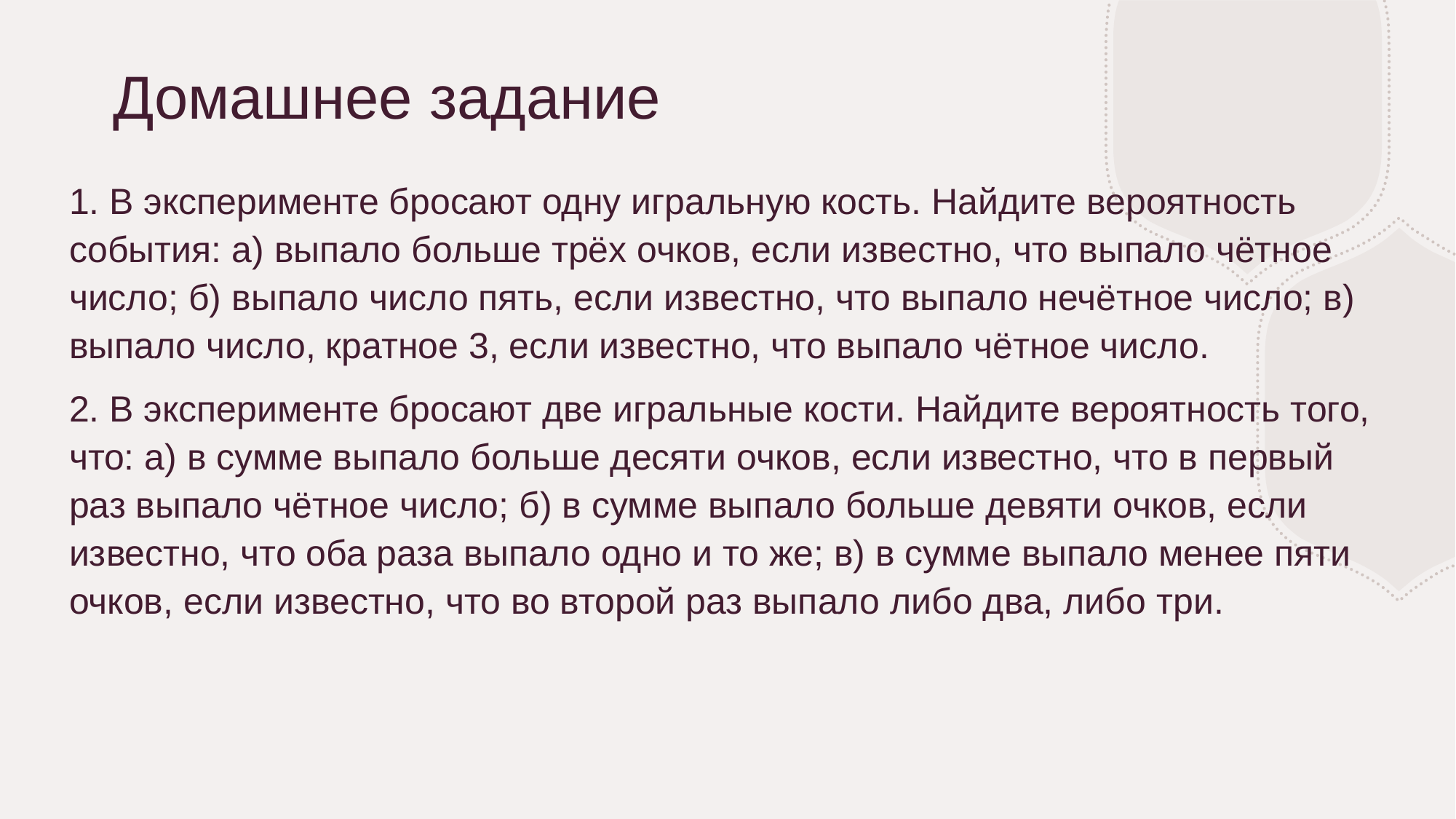

# Домашнее задание
1. В эксперименте бросают одну игральную кость. Найдите вероятность события: а) выпало больше трёх очков, если известно, что выпало чётное число; б) выпало число пять, если известно, что выпало нечётное число; в) выпало число, кратное 3, если известно, что выпало чётное число.
2. В эксперименте бросают две игральные кости. Найдите вероятность того, что: а) в сумме выпало больше десяти очков, если известно, что в первый раз выпало чётное число; б) в сумме выпало больше девяти очков, если известно, что оба раза выпало одно и то же; в) в сумме выпало менее пяти очков, если известно, что во второй раз выпало либо два, либо три.